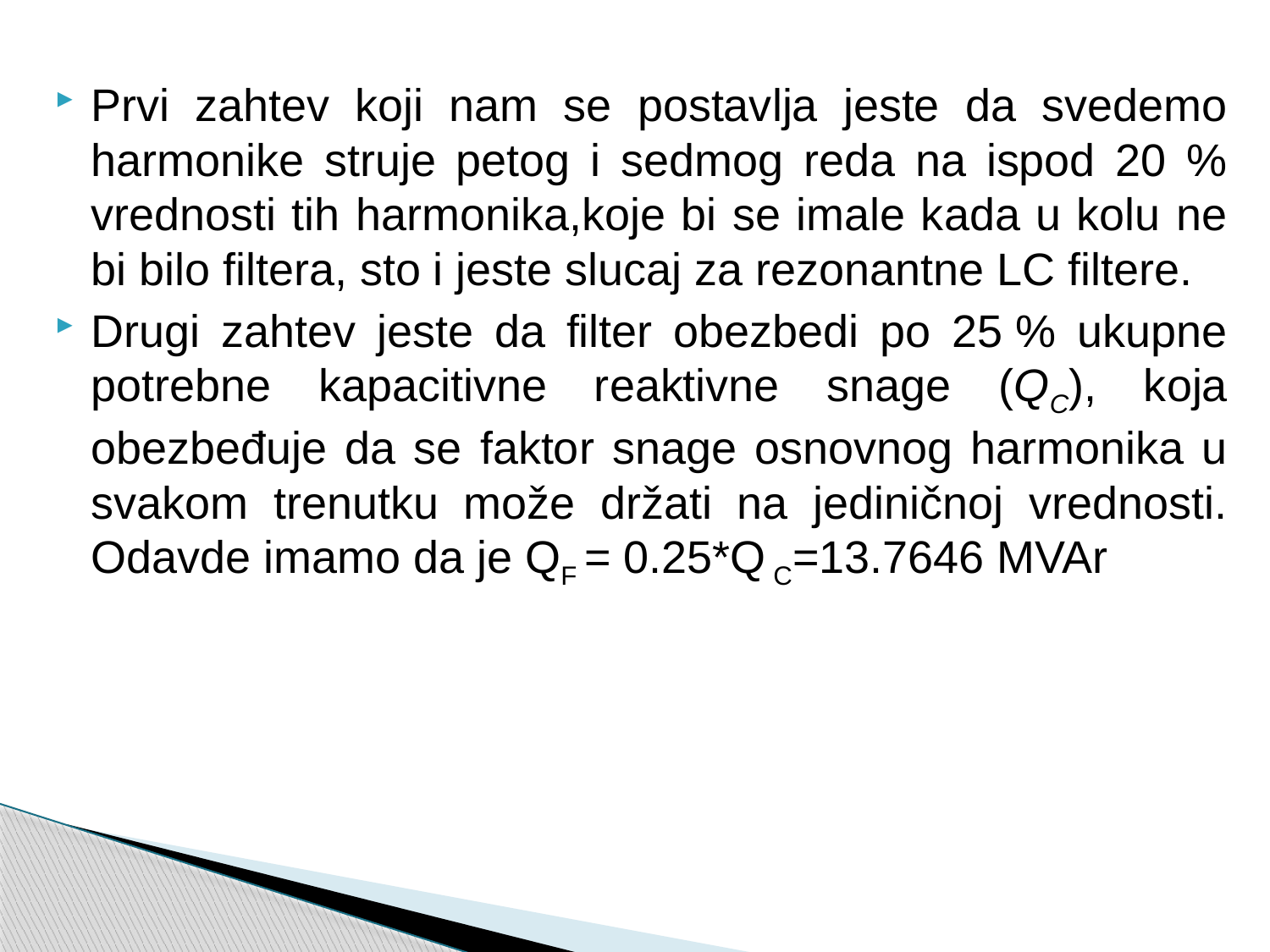

Prvi zahtev koji nam se postavlja jeste da svedemo harmonike struje petog i sedmog reda na ispod 20 % vrednosti tih harmonika,koje bi se imale kada u kolu ne bi bilo filtera, sto i jeste slucaj za rezonantne LC filtere.
Drugi zahtev jeste da filter obezbedi po 25 % ukupne potrebne kapacitivne reaktivne snage (QC), koja obezbeđuje da se faktor snage osnovnog harmonika u svakom trenutku može držati na jediničnoj vrednosti. Odavde imamo da je QF = 0.25*Q C=13.7646 MVAr